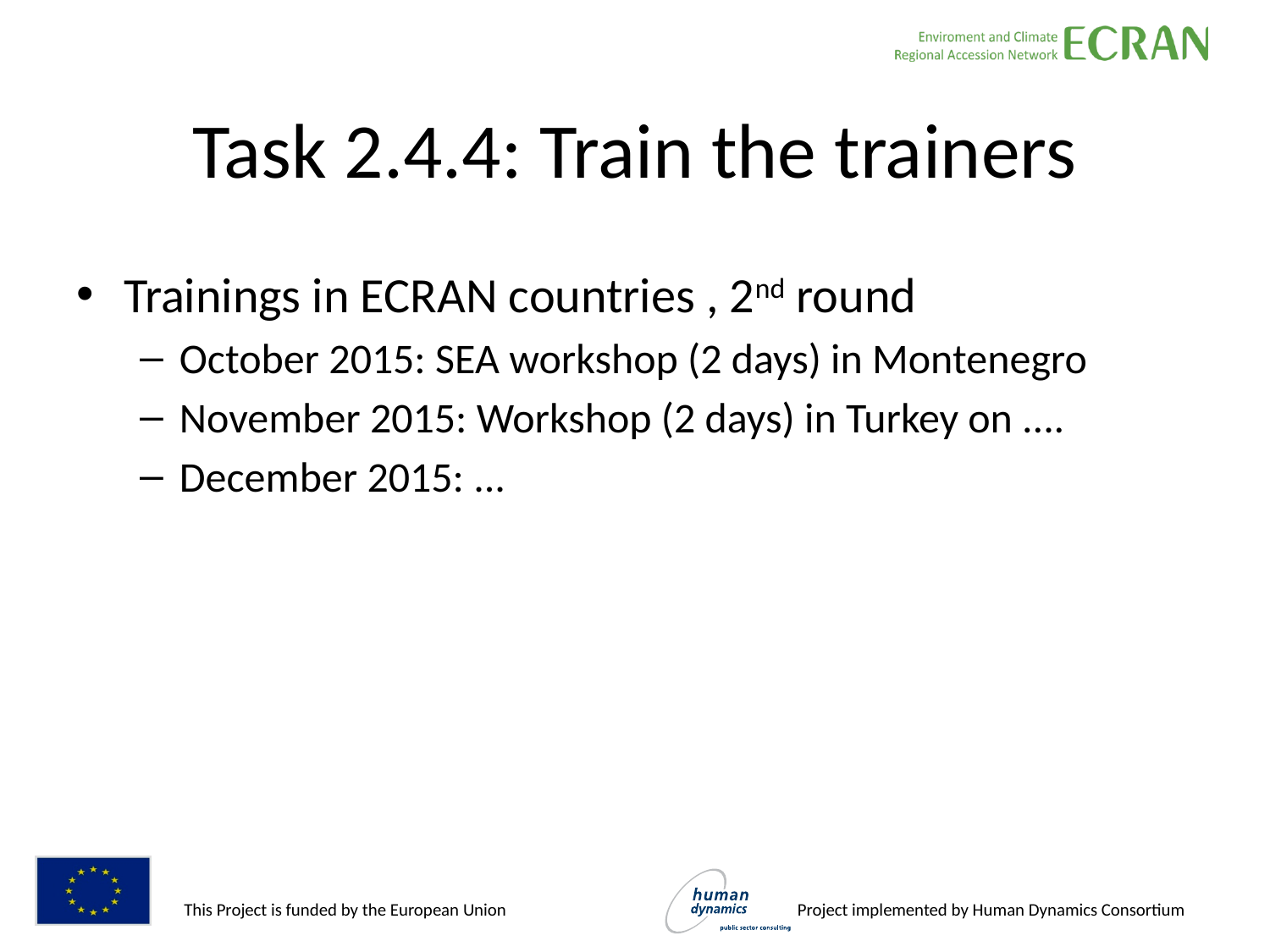

# Task 2.4.4: Train the trainers
Trainings in ECRAN countries , 2nd round
October 2015: SEA workshop (2 days) in Montenegro
November 2015: Workshop (2 days) in Turkey on ....
December 2015: ...